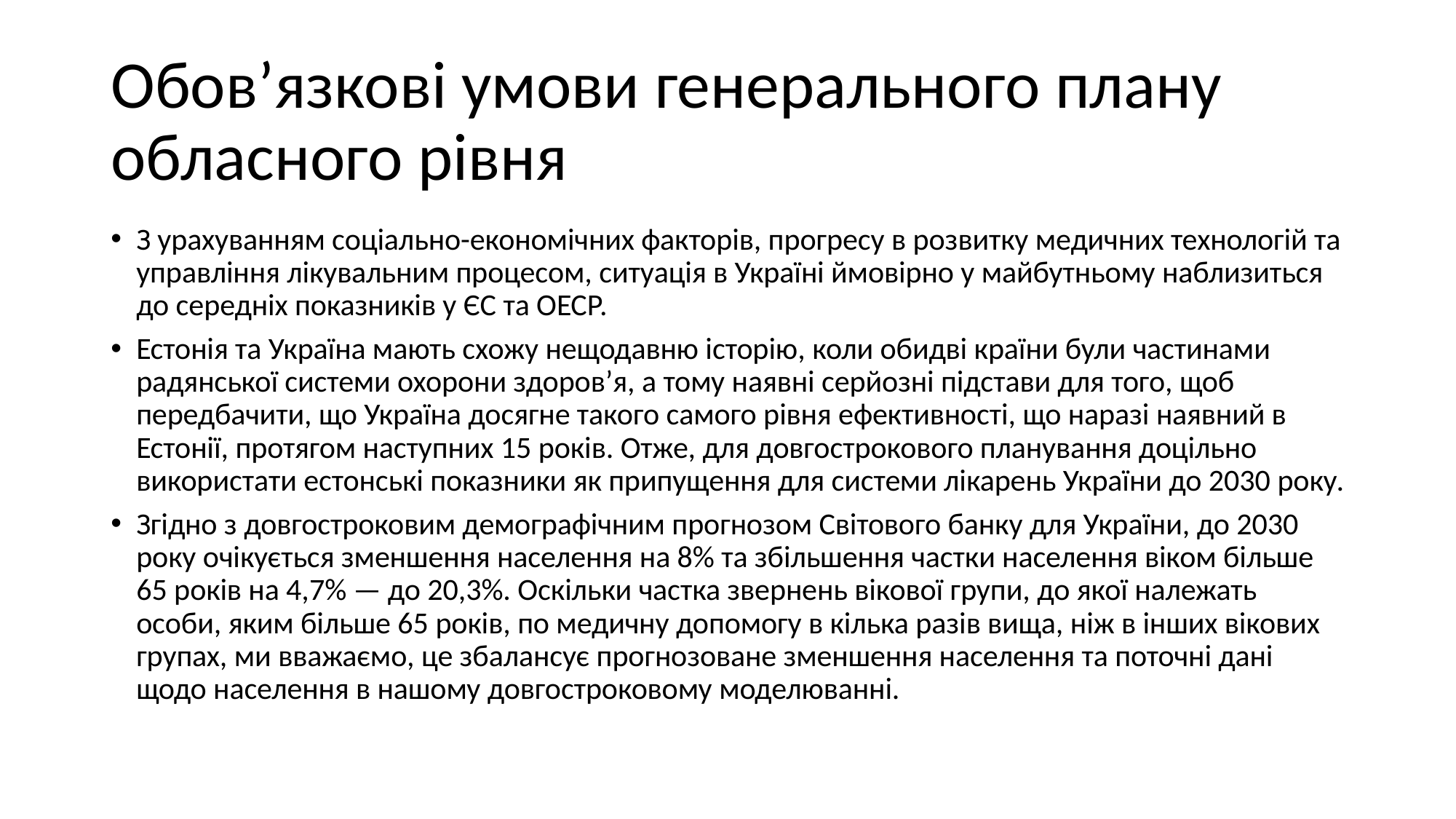

# Обов’язкові умови генерального плану обласного рівня
З урахуванням соціально-економічних факторів, прогресу в розвитку медичних технологій та управління лікувальним процесом, ситуація в Україні ймовірно у майбутньому наблизиться до середніх показників у ЄС та ОЕСР.
Естонія та Україна мають схожу нещодавню історію, коли обидві країни були частинами радянської системи охорони здоров’я, а тому наявні серйозні підстави для того, щоб передбачити, що Україна досягне такого самого рівня ефективності, що наразі наявний в Естонії, протягом наступних 15 років. Отже, для довгострокового планування доцільно використати естонські показники як припущення для системи лікарень України до 2030 року.
Згідно з довгостроковим демографічним прогнозом Світового банку для України, до 2030 року очікується зменшення населення на 8% та збільшення частки населення віком більше 65 років на 4,7% — до 20,3%. Оскільки частка звернень вікової групи, до якої належать особи, яким більше 65 років, по медичну допомогу в кілька разів вища, ніж в інших вікових групах, ми вважаємо, це збалансує прогнозоване зменшення населення та поточні дані щодо населення в нашому довгостроковому моделюванні.